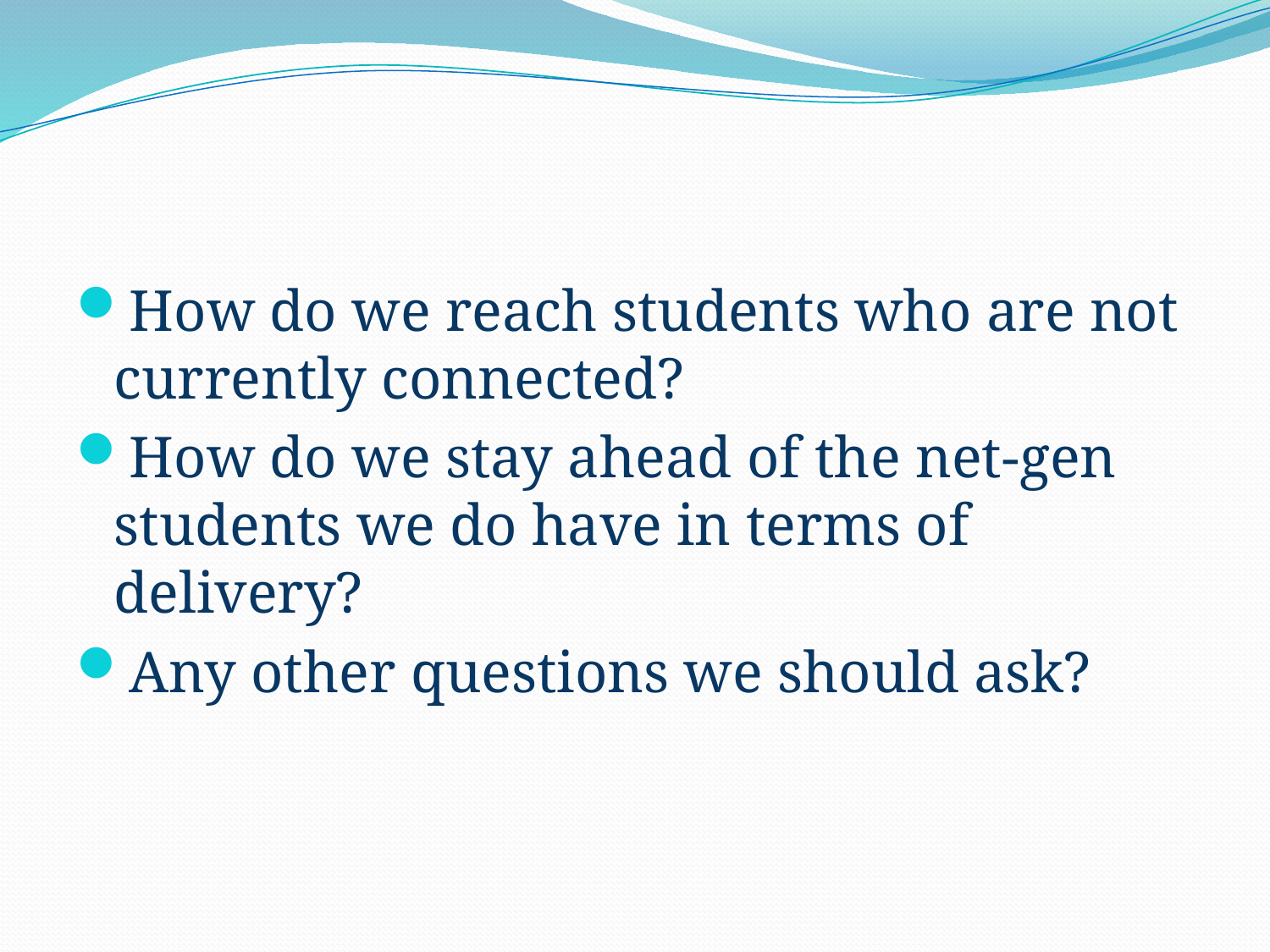

How do we reach students who are not currently connected?
How do we stay ahead of the net-gen students we do have in terms of delivery?
Any other questions we should ask?